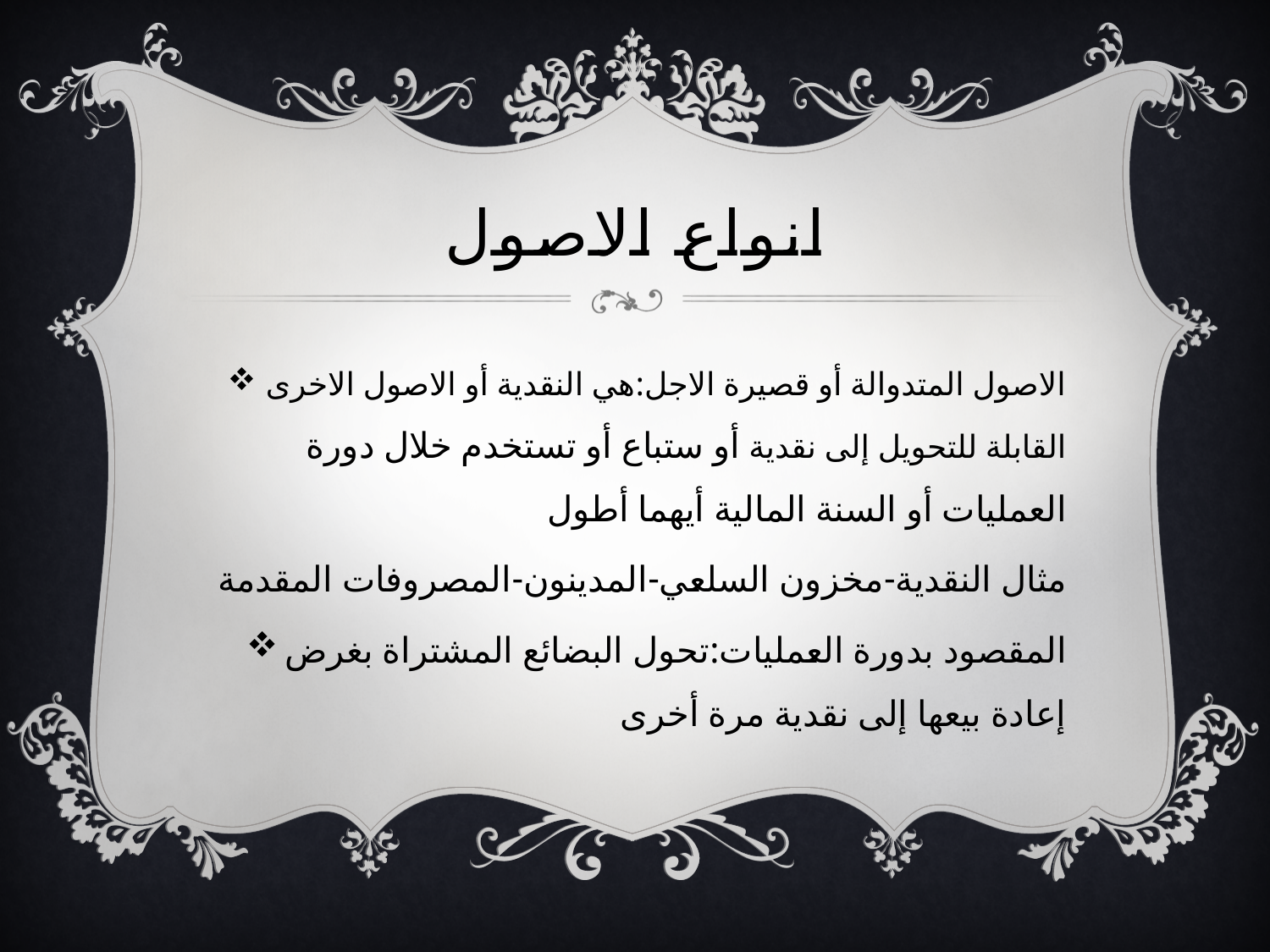

# انواع الاصول
الاصول المتدوالة أو قصيرة الاجل:هي النقدية أو الاصول الاخرى القابلة للتحويل إلى نقدية أو ستباع أو تستخدم خلال دورة العمليات أو السنة المالية أيهما أطول
مثال النقدية-مخزون السلعي-المدينون-المصروفات المقدمة
المقصود بدورة العمليات:تحول البضائع المشتراة بغرض إعادة بيعها إلى نقدية مرة أخرى